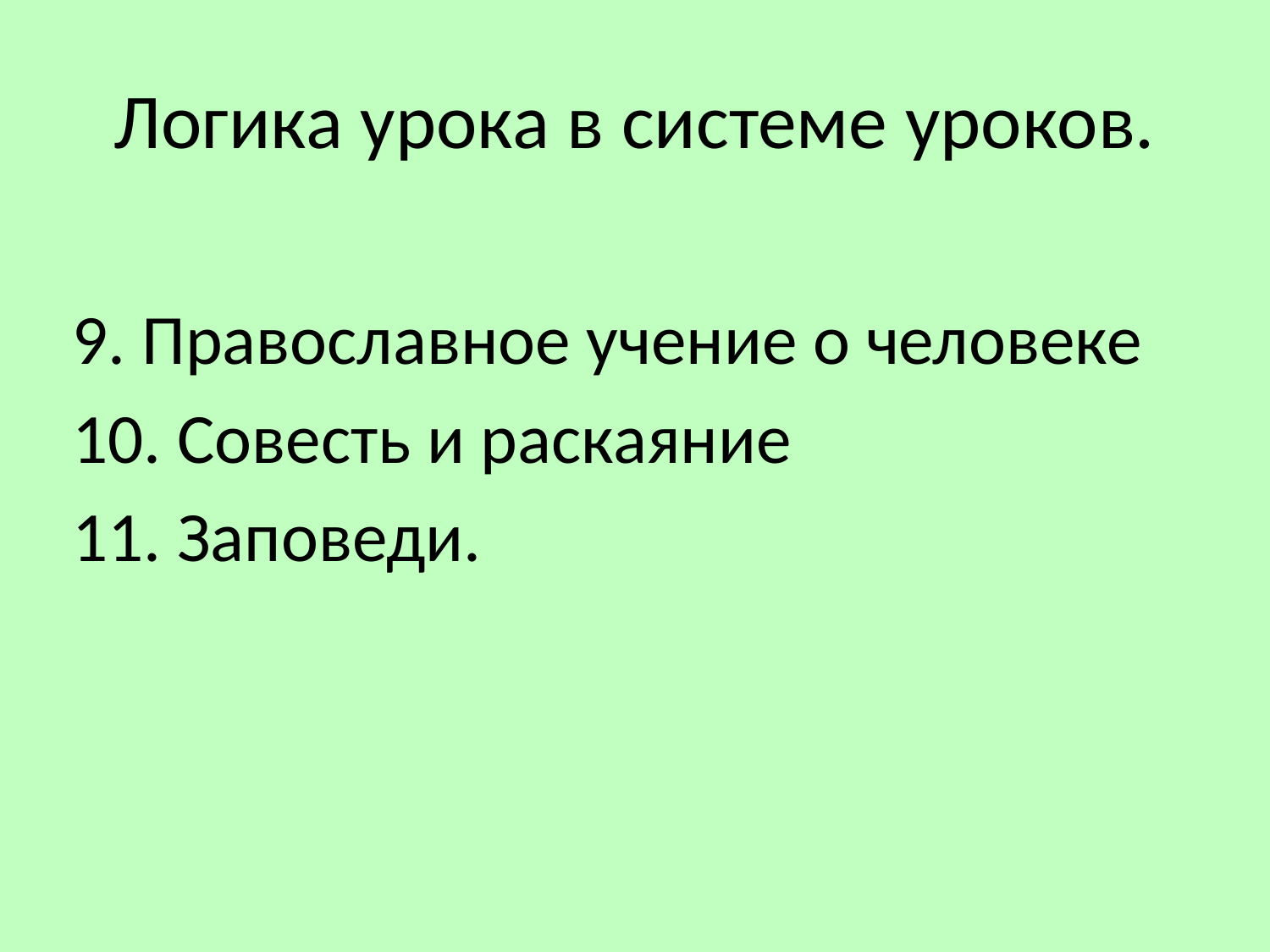

# Логика урока в системе уроков.
9. Православное учение о человеке
10. Совесть и раскаяние
11. Заповеди.